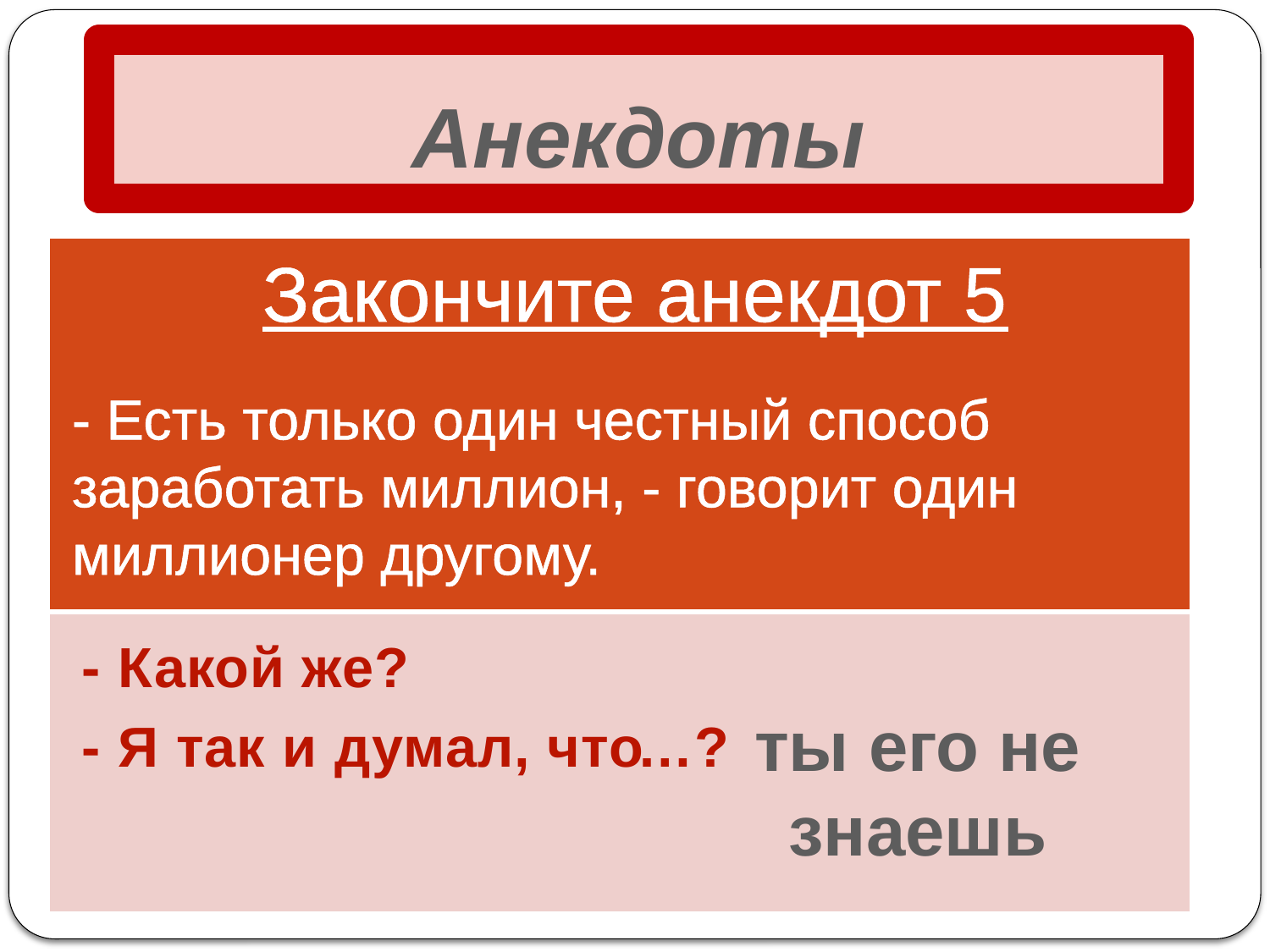

# Анекдоты
Закончите анекдот 5
|  |
| --- |
|  |
- Есть только один честный способ заработать миллион, - говорит один миллионер другому.
- Какой же?
ты его не знаешь
- Я так и думал, что
 …?